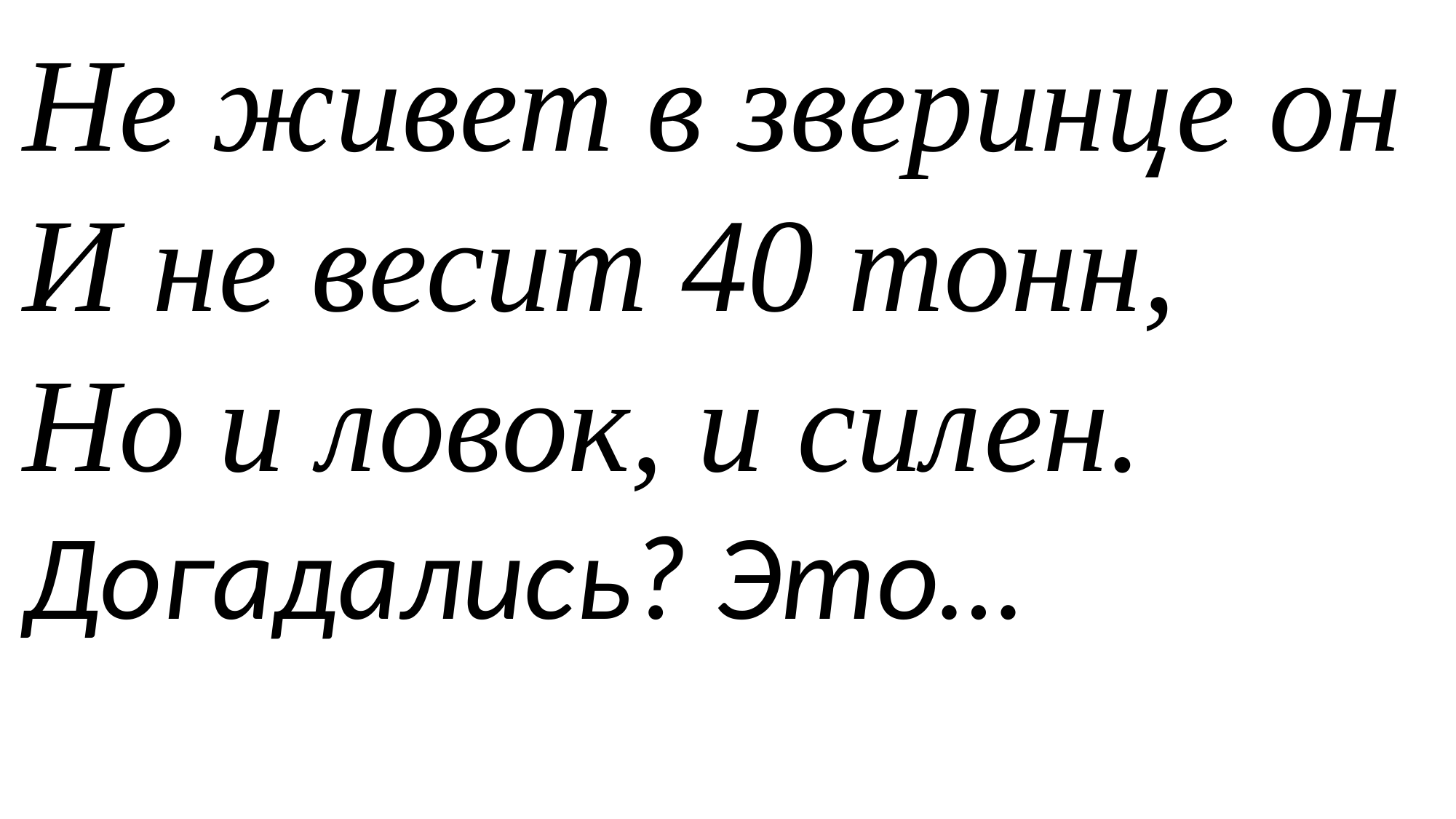

Не живет в зверинце он
И не весит 40 тонн,
Но и ловок, и силен.
Догадались? Это…